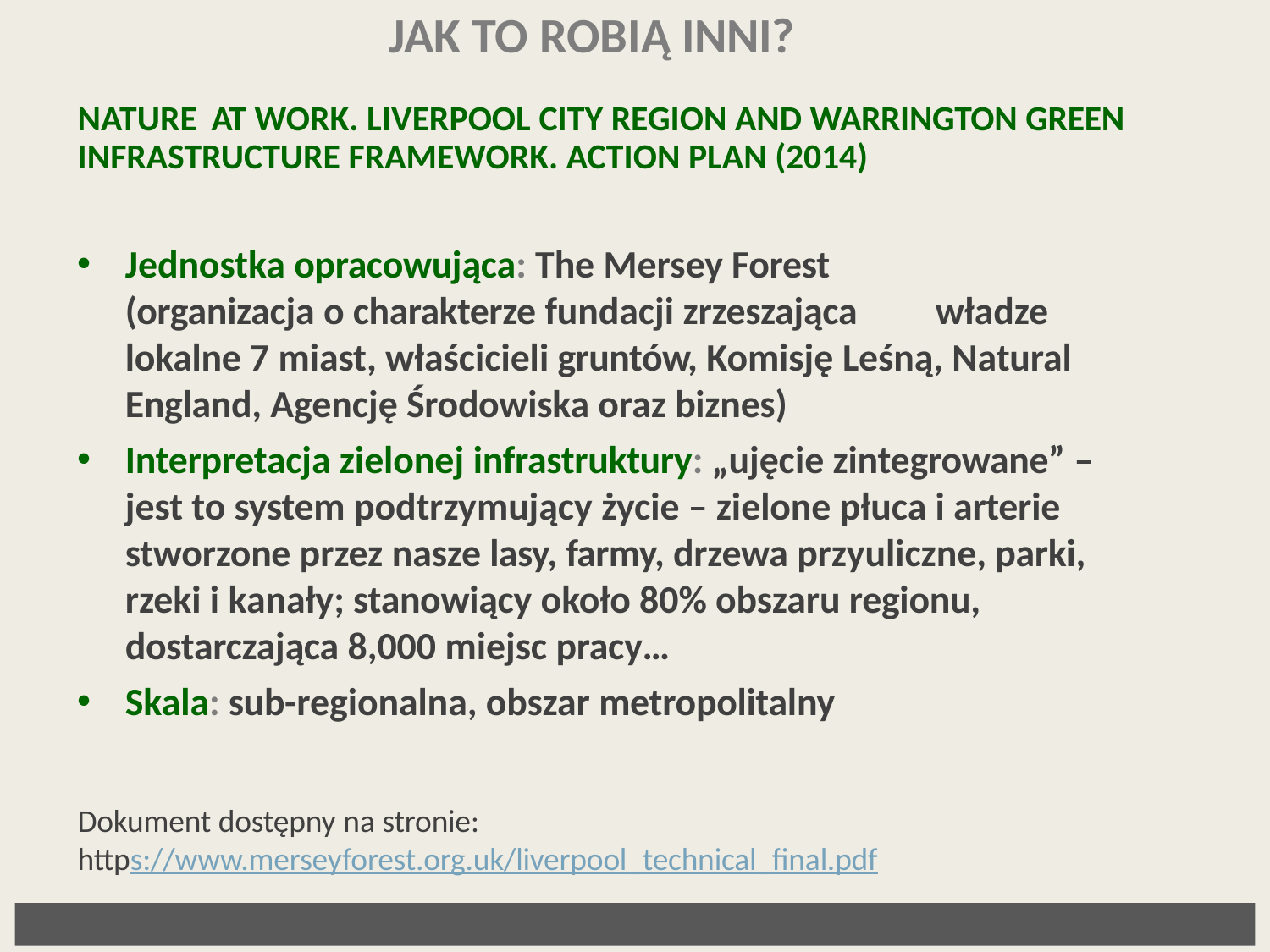

# JAK TO ROBIĄ INNI?
NATURE AT WORK. LIVERPOOL CITY REGION AND WARRINGTON GREEN
INFRASTRUCTURE FRAMEWORK. ACTION PLAN (2014)

Jednostka opracowująca: The Mersey Forest
(organizacja o charakterze fundacji zrzeszająca	władze lokalne 7 miast, właścicieli gruntów, Komisję Leśną, Natural England, Agencję Środowiska oraz biznes)
Interpretacja zielonej infrastruktury: „ujęcie zintegrowane” – jest to system podtrzymujący życie – zielone płuca i arterie stworzone przez nasze lasy, farmy, drzewa przyuliczne, parki, rzeki i kanały; stanowiący około 80% obszaru regionu,
dostarczająca 8,000 miejsc pracy…
Skala: sub-regionalna, obszar metropolitalny
Dokument dostępny na stronie:
https://www.merseyforest.org.uk/liverpool_technical_final.pdf